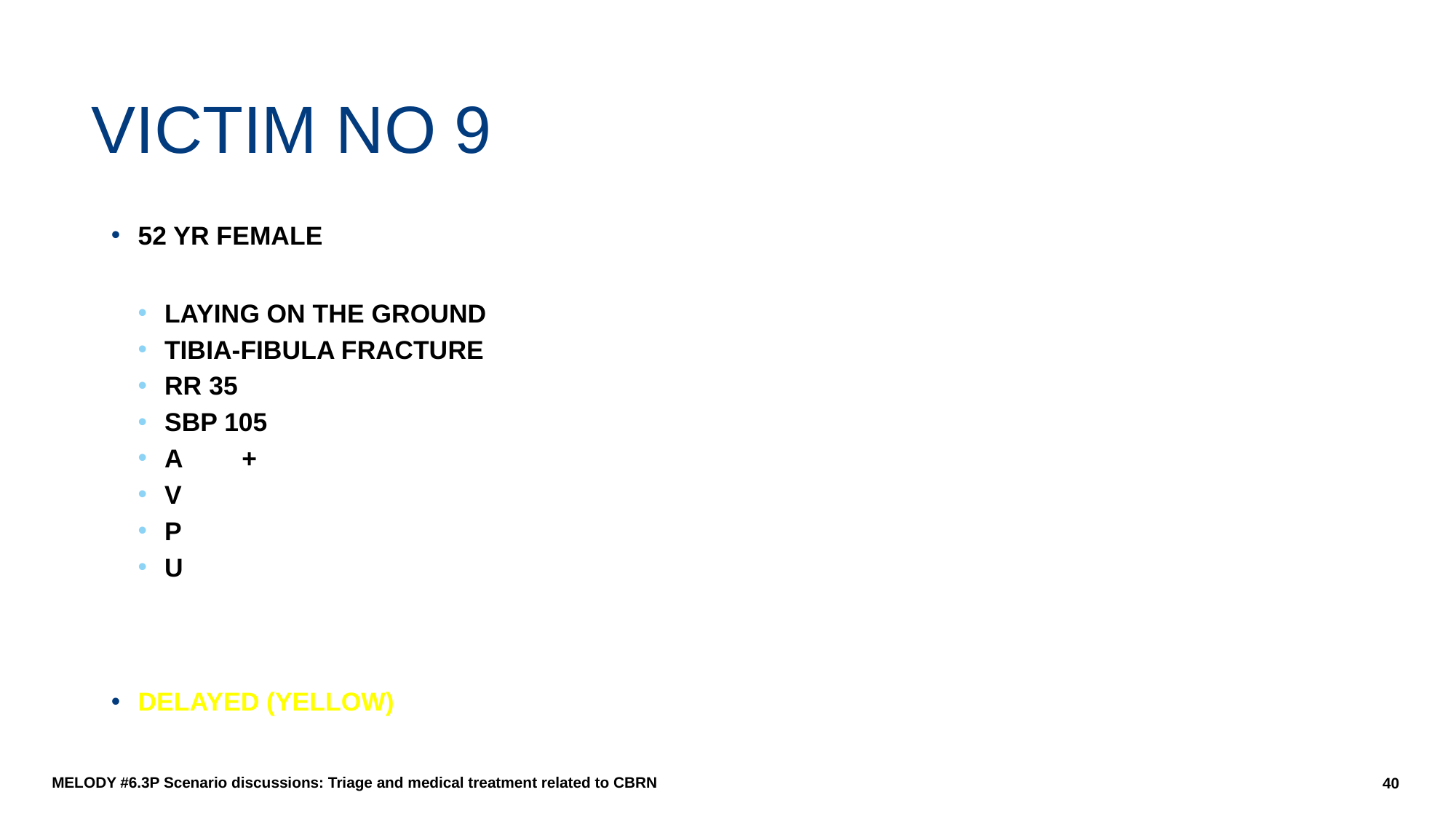

# VICTIM NO 9
52 YR FEMALE

LAYING ON THE GROUND
TIBIA-FIBULA FRACTURE
RR 35
SBP 105
A	+
V
P
U

DELAYED (YELLOW)

MELODY #6.3P Scenario discussions: Triage and medical treatment related to CBRN
40